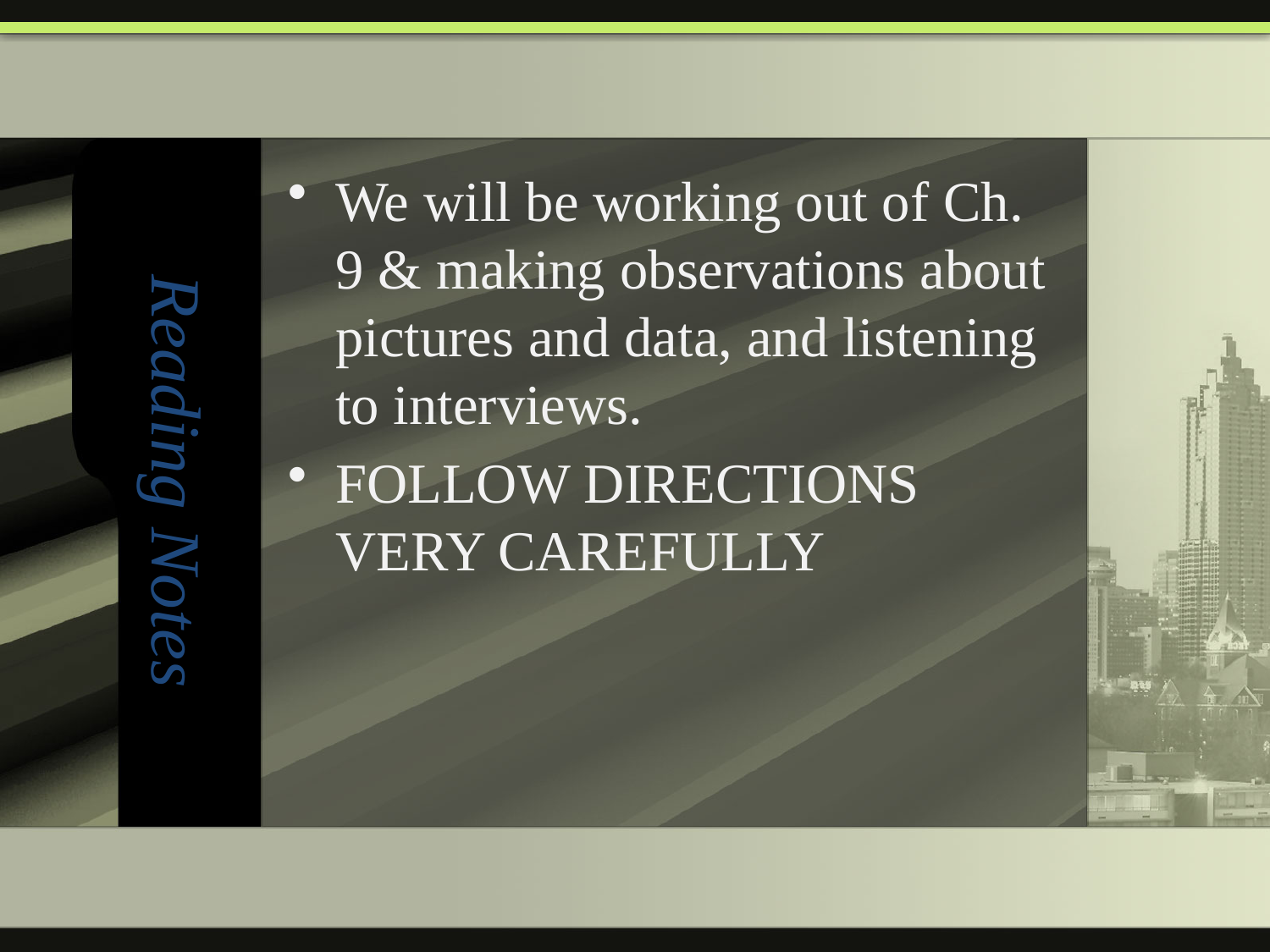

# Reading Notes
We will be working out of Ch. 9 & making observations about pictures and data, and listening to interviews.
FOLLOW DIRECTIONS VERY CAREFULLY